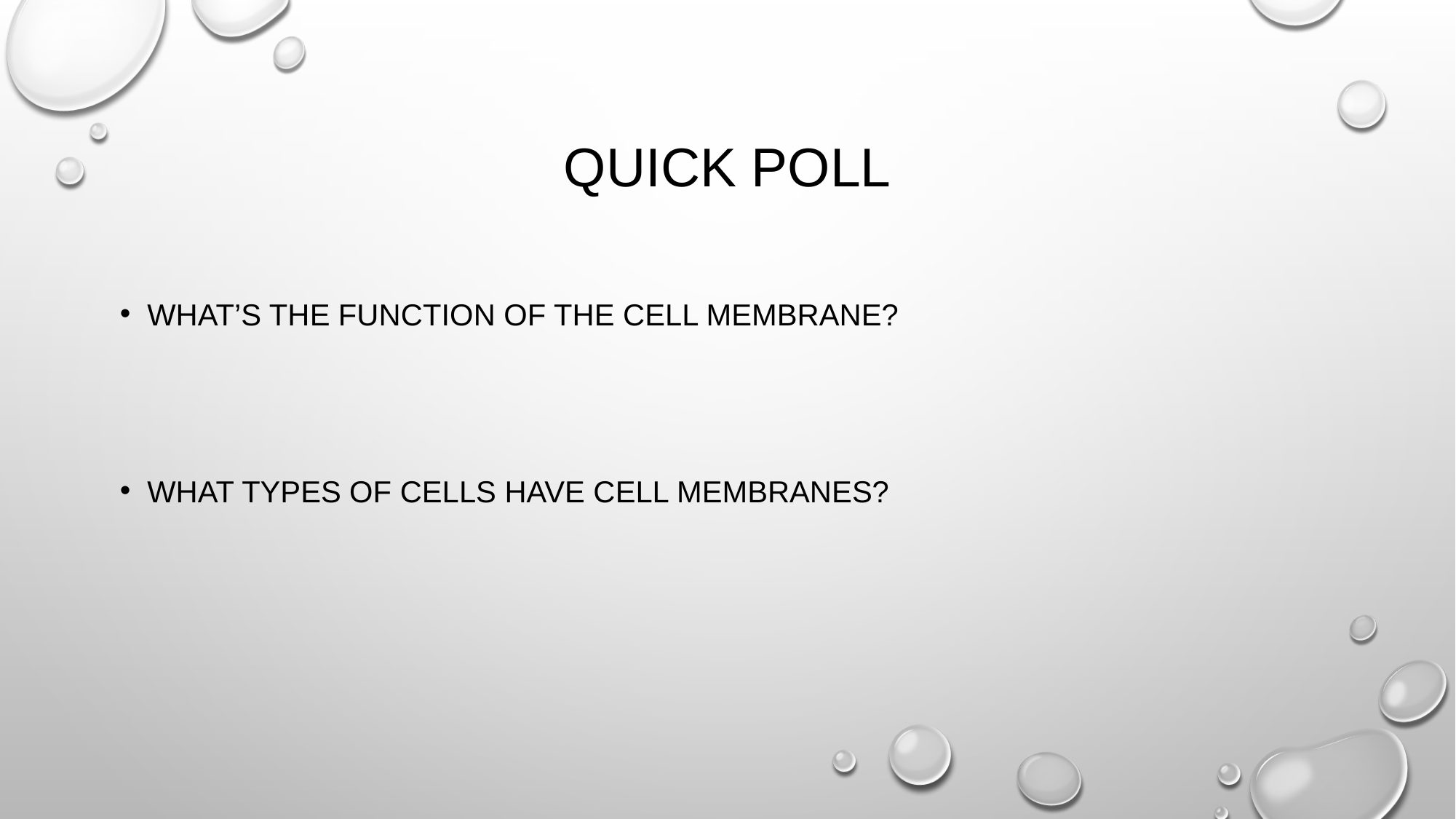

# QUICK POLL
WHAT’S THE FUNCTION OF THE CELL MEMBRANE?

WHAT TYPES OF CELLS HAVE CELL MEMBRANES?